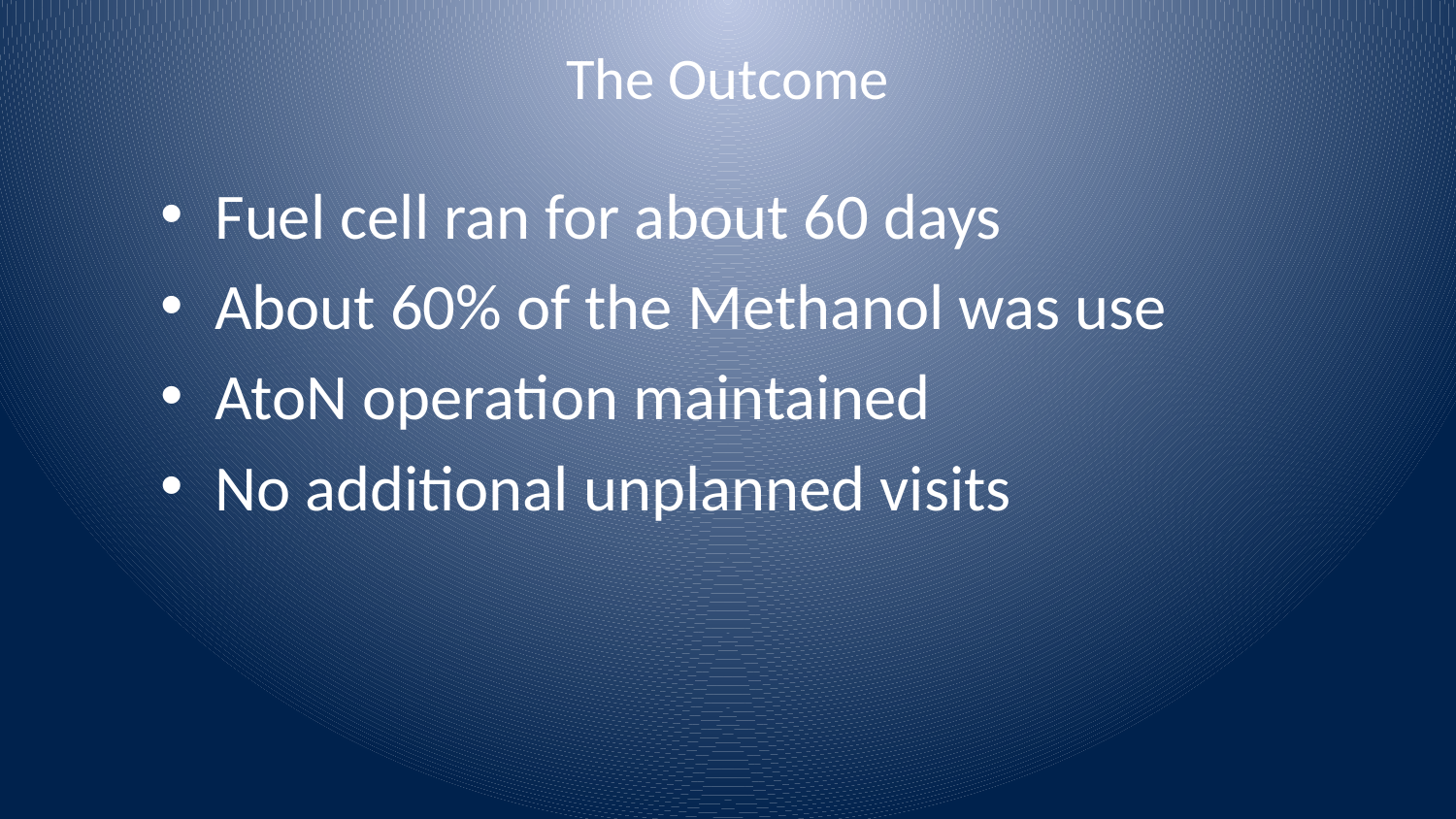

# The Outcome
Fuel cell ran for about 60 days
About 60% of the Methanol was use
AtoN operation maintained
No additional unplanned visits